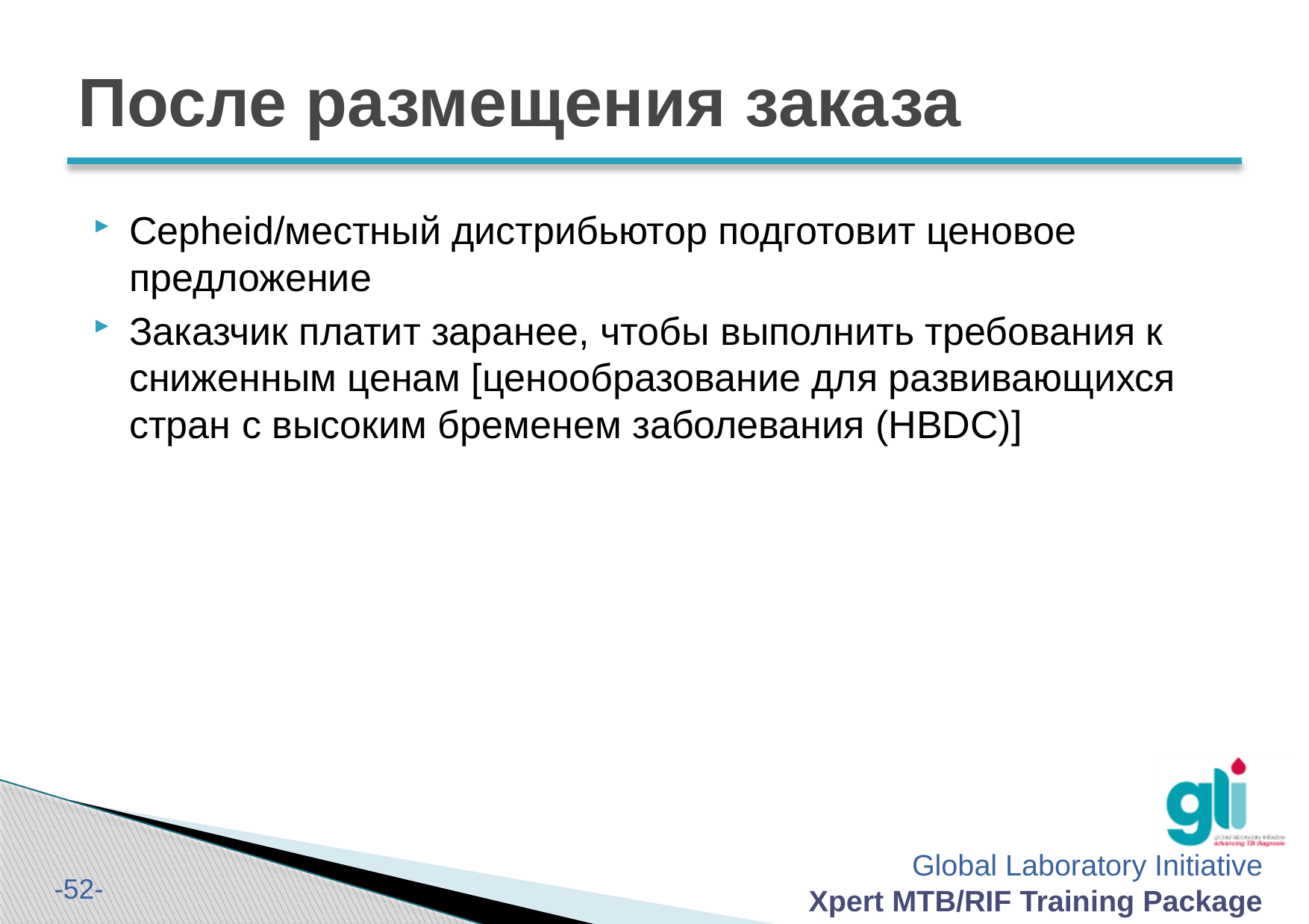

# После размещения заказа
Cepheid/местный дистрибьютор подготовит ценовое предложение
Заказчик платит заранее, чтобы выполнить требования к сниженным ценам [ценообразование для развивающихся стран с высоким бременем заболевания (HBDC)]